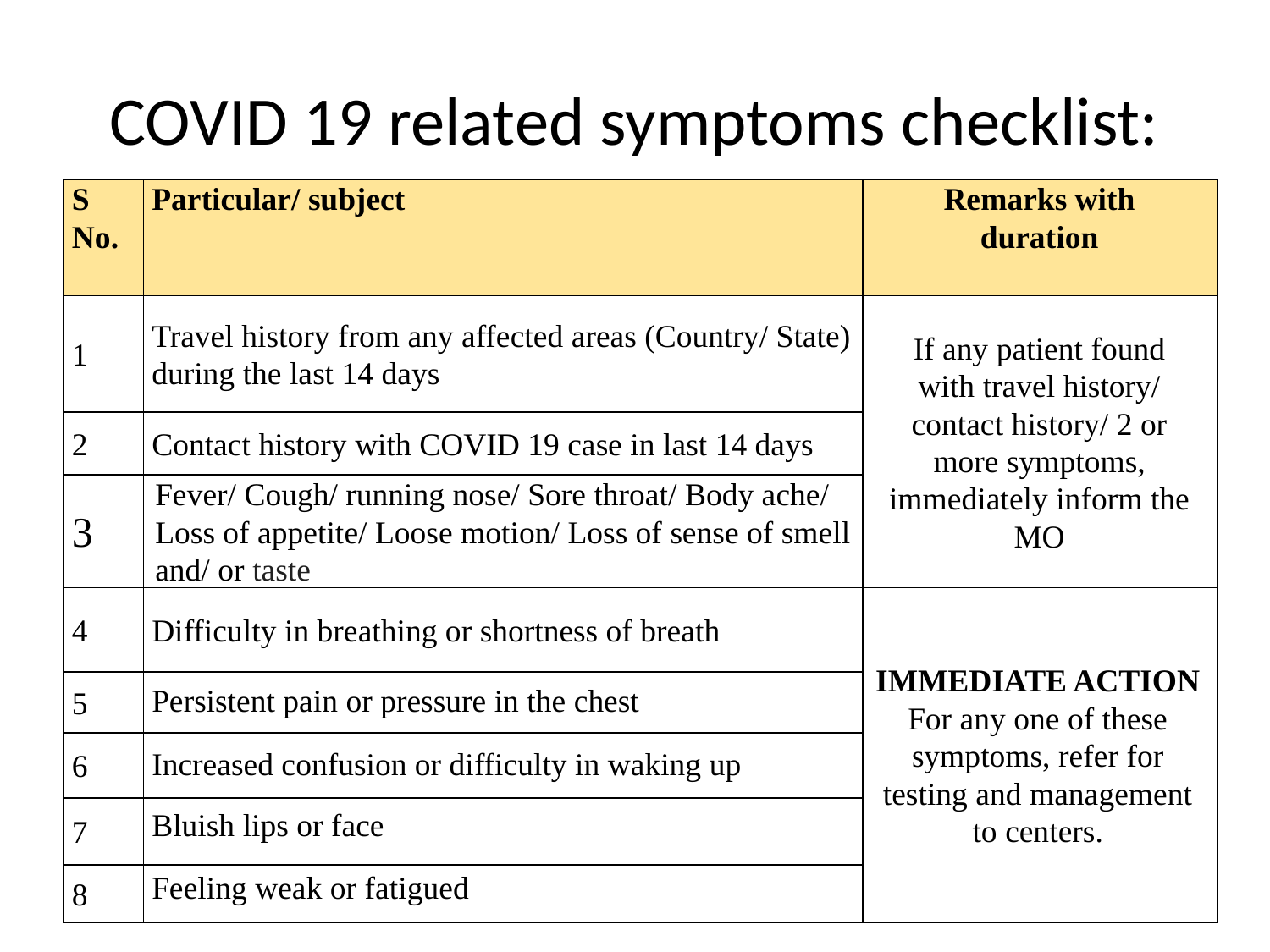

# COVID 19 related symptoms checklist:
| S No. | Particular/ subject | Remarks with duration |
| --- | --- | --- |
| 1 | Travel history from any affected areas (Country/ State) during the last 14 days | If any patient found with travel history/ contact history/ 2 or more symptoms, immediately inform the MO |
| 2 | Contact history with COVID 19 case in last 14 days |  |
| 3 | Fever/ Cough/ running nose/ Sore throat/ Body ache/ Loss of appetite/ Loose motion/ Loss of sense of smell and/ or taste |  |
| 4 | Difficulty in breathing or shortness of breath | IMMEDIATE ACTION For any one of these symptoms, refer for testing and management to centers. |
| 5 | Persistent pain or pressure in the chest |  |
| 6 | Increased confusion or difficulty in waking up |  |
| 7 | Bluish lips or face |  |
| 8 | Feeling weak or fatigued |  |